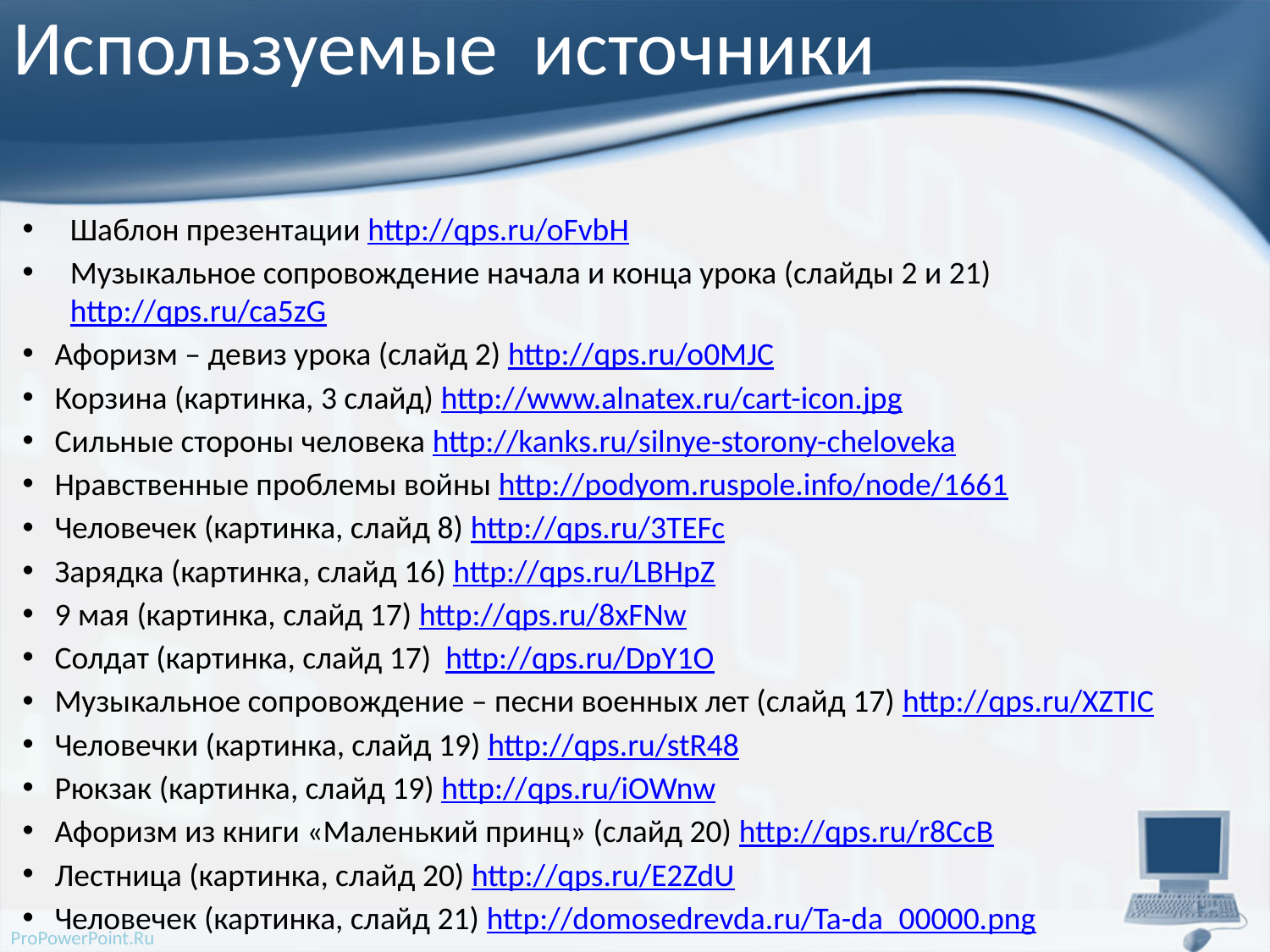

# Используемые  источники
Шаблон презентации http://qps.ru/oFvbH
Музыкальное сопровождение начала и конца урока (слайды 2 и 21)  http://qps.ru/ca5zG
Афоризм – девиз урока (слайд 2) http://qps.ru/o0MJC
Корзина (картинка, 3 слайд) http://www.alnatex.ru/cart-icon.jpg
Сильные стороны человека http://kanks.ru/silnye-storony-cheloveka
Нравственные проблемы войны http://podyom.ruspole.info/node/1661
Человечек (картинка, слайд 8) http://qps.ru/3TEFc
Зарядка (картинка, слайд 16) http://qps.ru/LBHpZ
9 мая (картинка, слайд 17) http://qps.ru/8xFNw
Солдат (картинка, слайд 17)  http://qps.ru/DpY1O
Музыкальное сопровождение – песни военных лет (слайд 17) http://qps.ru/XZTIC
Человечки (картинка, слайд 19) http://qps.ru/stR48
Рюкзак (картинка, слайд 19) http://qps.ru/iOWnw
Афоризм из книги «Маленький принц» (слайд 20) http://qps.ru/r8CcB
Лестница (картинка, слайд 20) http://qps.ru/E2ZdU
Человечек (картинка, слайд 21) http://domosedrevda.ru/Ta-da_00000.png